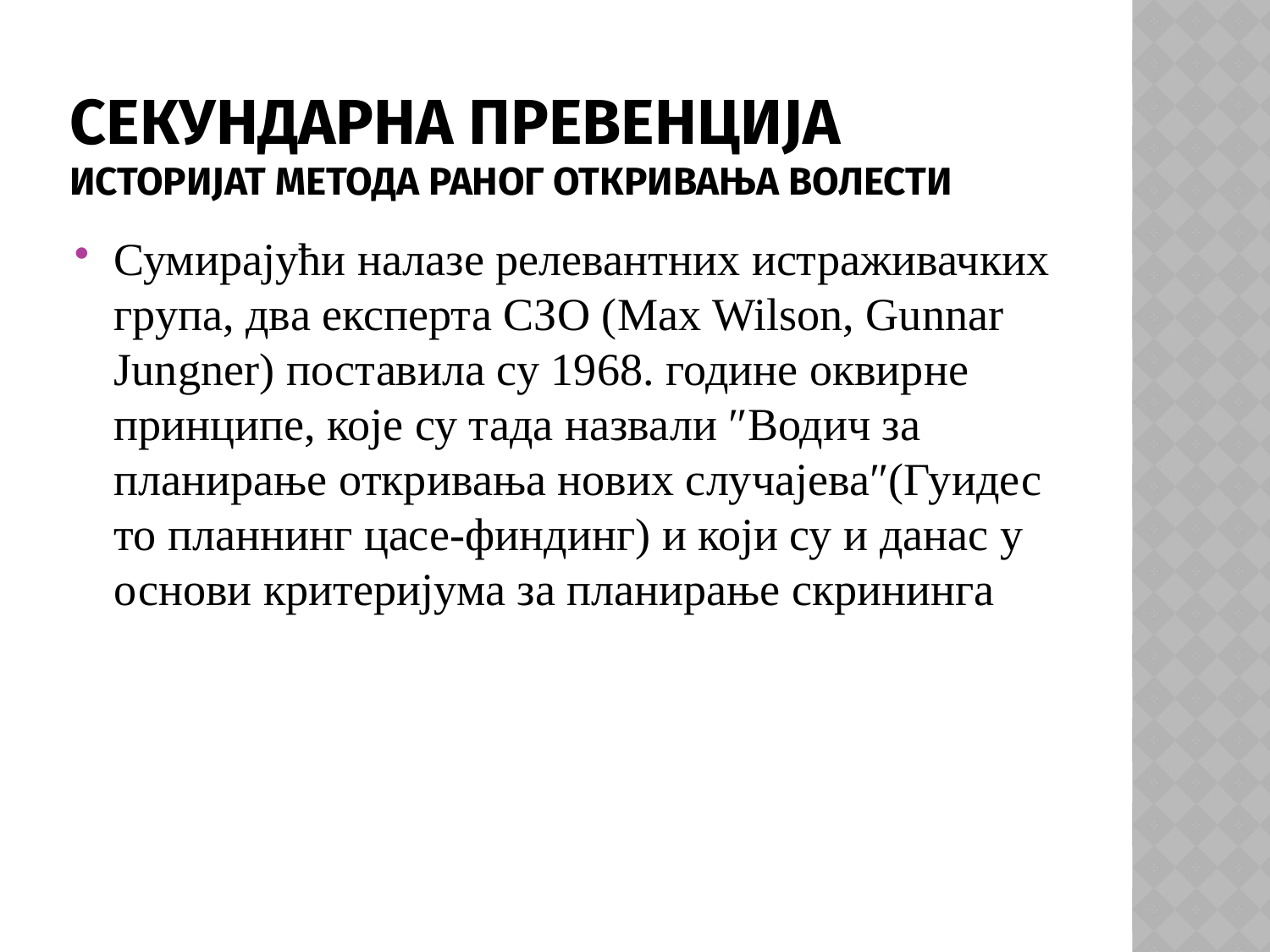

# Секундарна превенција историјат mетода раног otкривања bолести
Сумирајући налазе релевантних истраживачких група, два експерта СЗО (Max Wilson, Gunnar Jungner) поставила су 1968. године оквирне принципе, које су тада назвали ″Водич за планирање откривања нових случајева″(Гуидес то планнинг цасе-финдинг) и који су и данас у основи критеријума за планирање скрининга